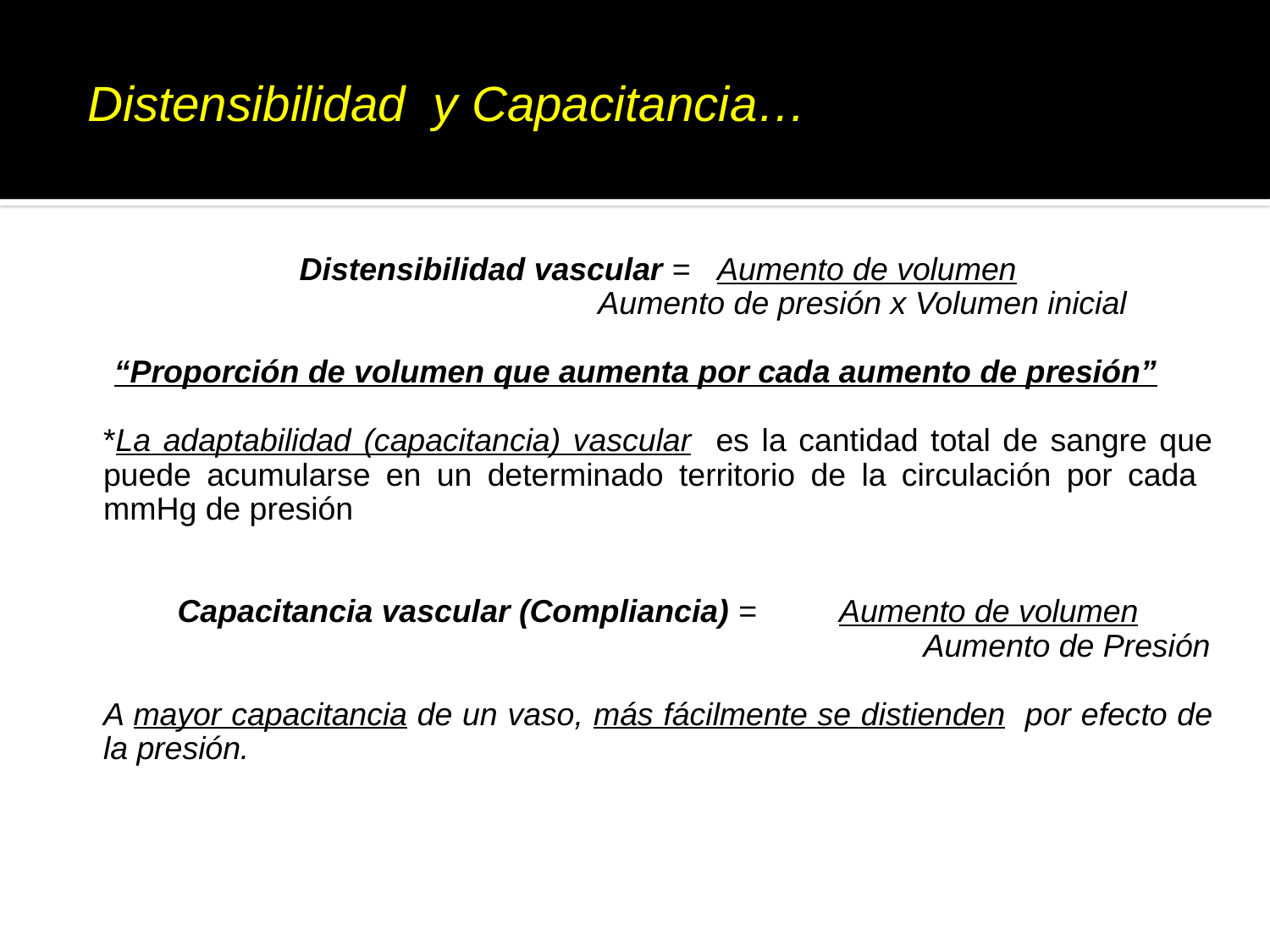

Distensibilidad  y Capacitancia…

	Distensibilidad vascular =   Aumento de volumen
                                                   Aumento de presión x Volumen inicial

“Proporción de volumen que aumenta por cada aumento de presión”

	*La adaptabilidad (capacitancia) vascular  es la cantidad total de sangre que puede acumularse en un determinado territorio de la circulación por cada  mmHg de presión

	Capacitancia vascular (Compliancia) =	   Aumento de volumen
                                                                                                 Aumento de Presión

	A mayor capacitancia de un vaso, más fácilmente se distienden  por efecto de la presión.